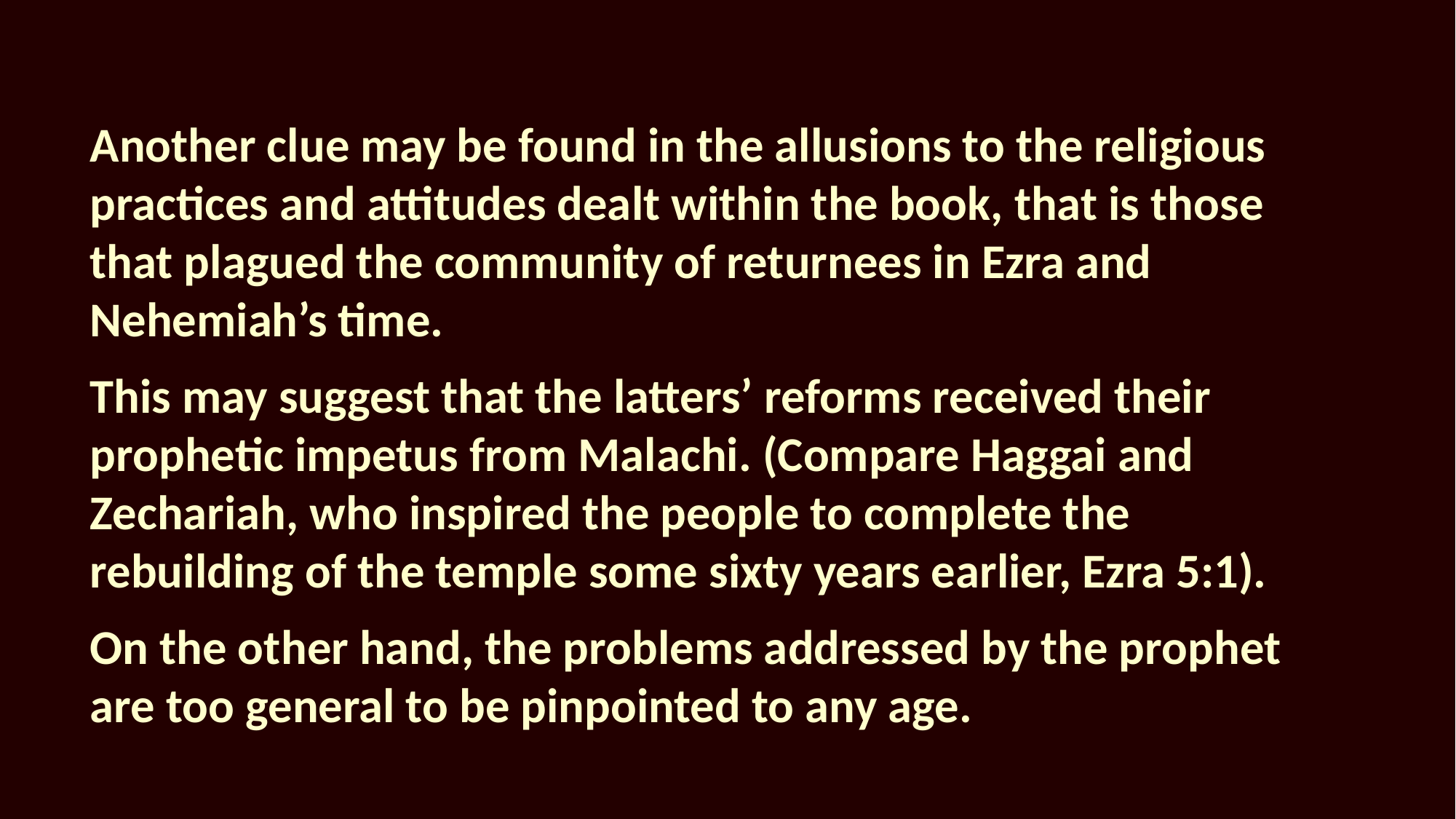

Another clue may be found in the allusions to the religious practices and attitudes dealt within the book, that is those that plagued the community of returnees in Ezra and Nehemiah’s time.
This may suggest that the latters’ reforms received their prophetic impetus from Malachi. (Compare Haggai and Zechariah, who inspired the people to complete the rebuilding of the temple some sixty years earlier, Ezra 5:1).
On the other hand, the problems addressed by the prophet are too general to be pinpointed to any age.